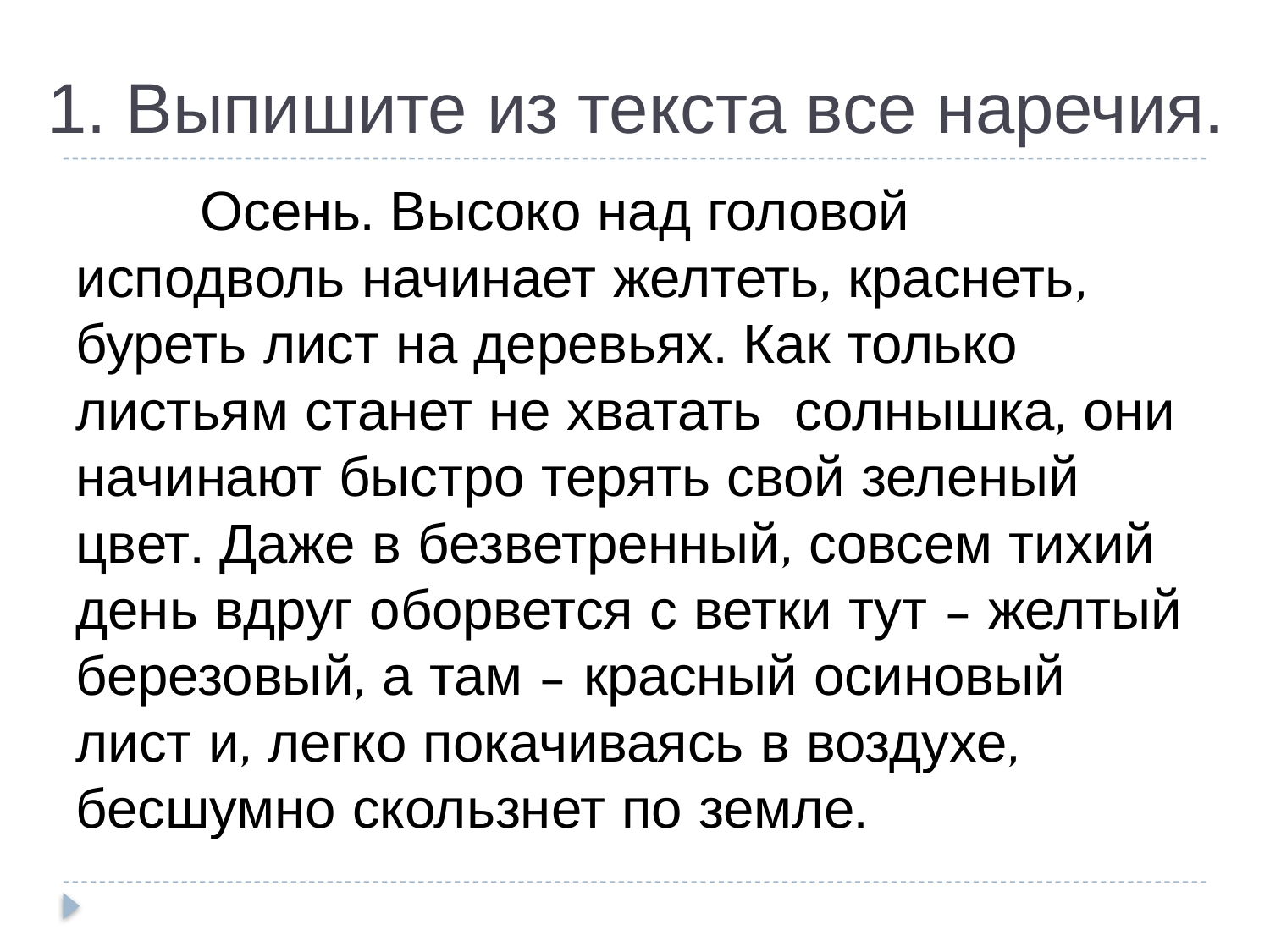

# 1. Выпишите из текста все наречия.
	Осень. Высоко над головой исподволь начинает желтеть, краснеть, буреть лист на деревьях. Как только листьям станет не хватать  солнышка, они начинают быстро терять свой зеленый цвет. Даже в безветренный, совсем тихий день вдруг оборвется с ветки тут – желтый березовый, а там – красный осиновый лист и, легко покачиваясь в воздухе, бесшумно скользнет по земле.